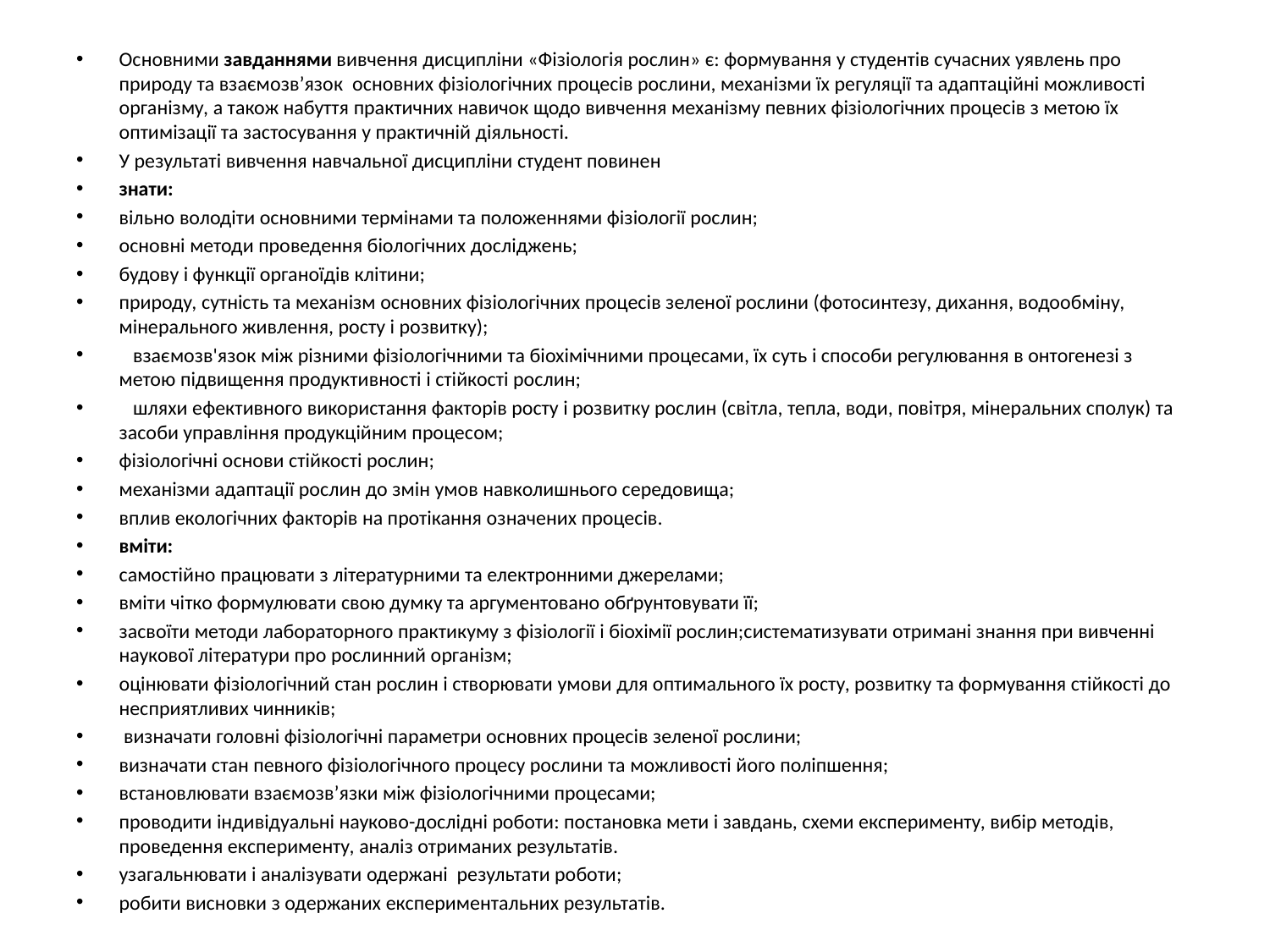

Основними завданнями вивчення дисципліни «Фізіологія рослин» є: формування у студентів сучасних уявлень про природу та взаємозв’язок  основних фізіологічних процесів рослини, механізми їх регуляції та адаптаційні можливості організму, а також набуття практичних навичок щодо вивчення механізму певних фізіологічних процесів з метою їх оптимізації та застосування у практичній діяльності.
У результаті вивчення навчальної дисципліни студент повинен
знати:
вільно володіти основними термінами та положеннями фізіології рослин;
основні методи проведення біологічних досліджень;
будову і функції органоїдів клітини;
природу, сутність та механізм основних фізіологічних процесів зеленої рослини (фотосинтезу, дихання, водообміну, мінерального живлення, росту і розвитку);
   взаємозв'язок між різними фізіологічними та біохімічними процесами, їх суть і способи регулювання в онтогенезі з метою підвищення продуктивності і стійкості рослин;
   шляхи ефективного використання факторів росту i розвитку рослин (світла, тепла, води, повітря, мінеральних сполук) та засоби управління продукційним процесом;
фізіологічні основи стійкості рослин;
механізми адаптації рослин до змін умов навколишнього середовища;
вплив екологічних факторів на протікання означених процесів.
вміти:
самостійно працювати з літературними та електронними джерелами;
вміти чітко формулювати свою думку та аргументовано обґрунтовувати її;
засвоїти методи лабораторного практикуму з фізіології і біохімії рослин;систематизувати отримані знання при вивченні наукової літератури про рослинний організм;
оцінювати фізіологічний стан рослин i створювати умови для оптимального їх росту, розвитку та формування стійкості до несприятливих чинників;
 визначати головні фізіологічні параметри основних процесів зеленої рослини;
визначати стан певного фізіологічного процесу рослини та можливості його поліпшення;
встановлювати взаємозв’язки між фізіологічними процесами;
проводити індивідуальні науково-дослідні роботи: постановка мети і завдань, схеми експерименту, вибір методів, проведення експерименту, аналіз отриманих результатів.
узагальнювати і аналізувати одержані  результати роботи;
робити висновки з одержаних експериментальних результатів.